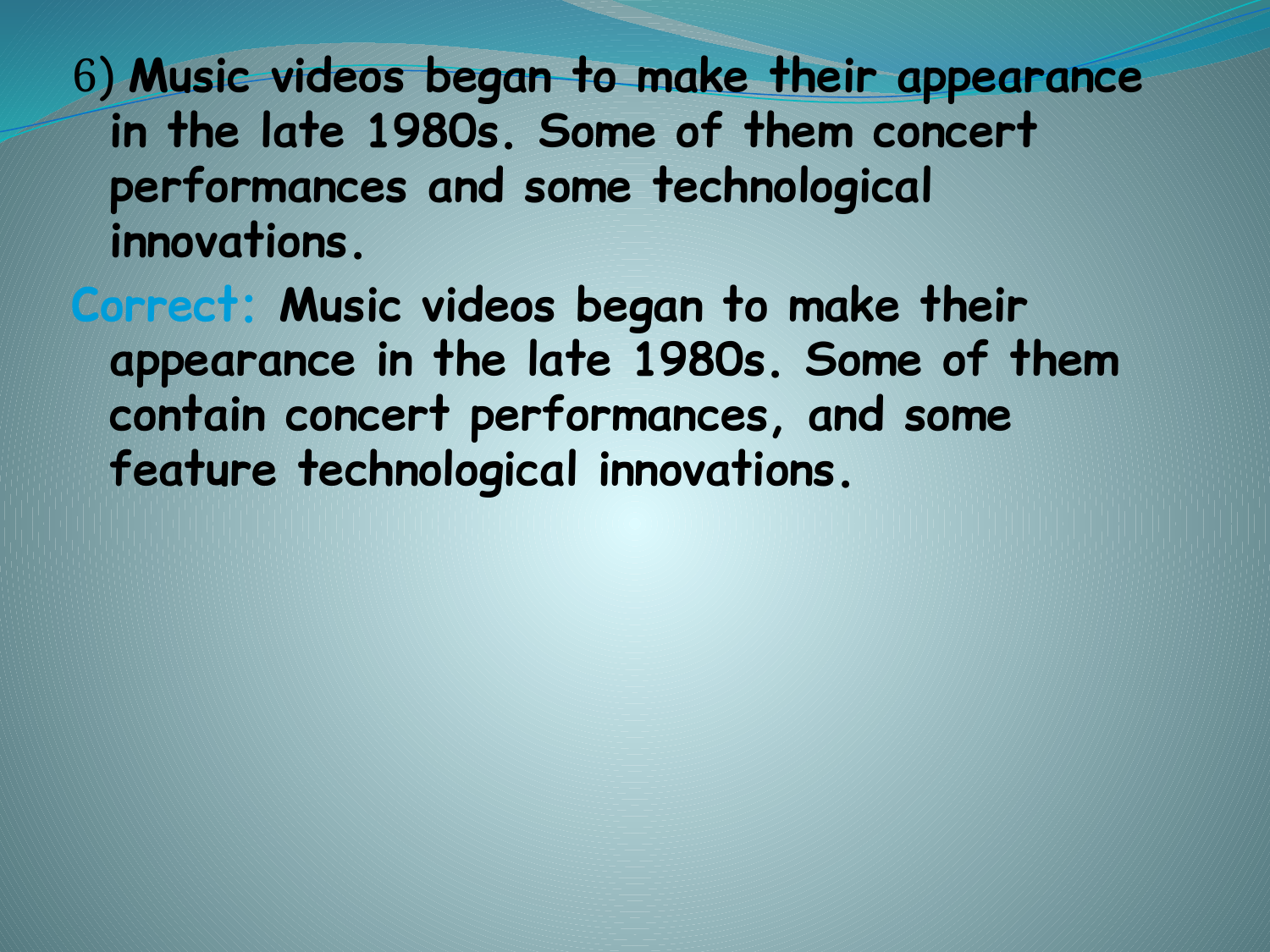

6) Music videos began to make their appearance in the late 1980s. Some of them concert performances and some technological innovations.
Correct: Music videos began to make their appearance in the late 1980s. Some of them contain concert performances, and some feature technological innovations.